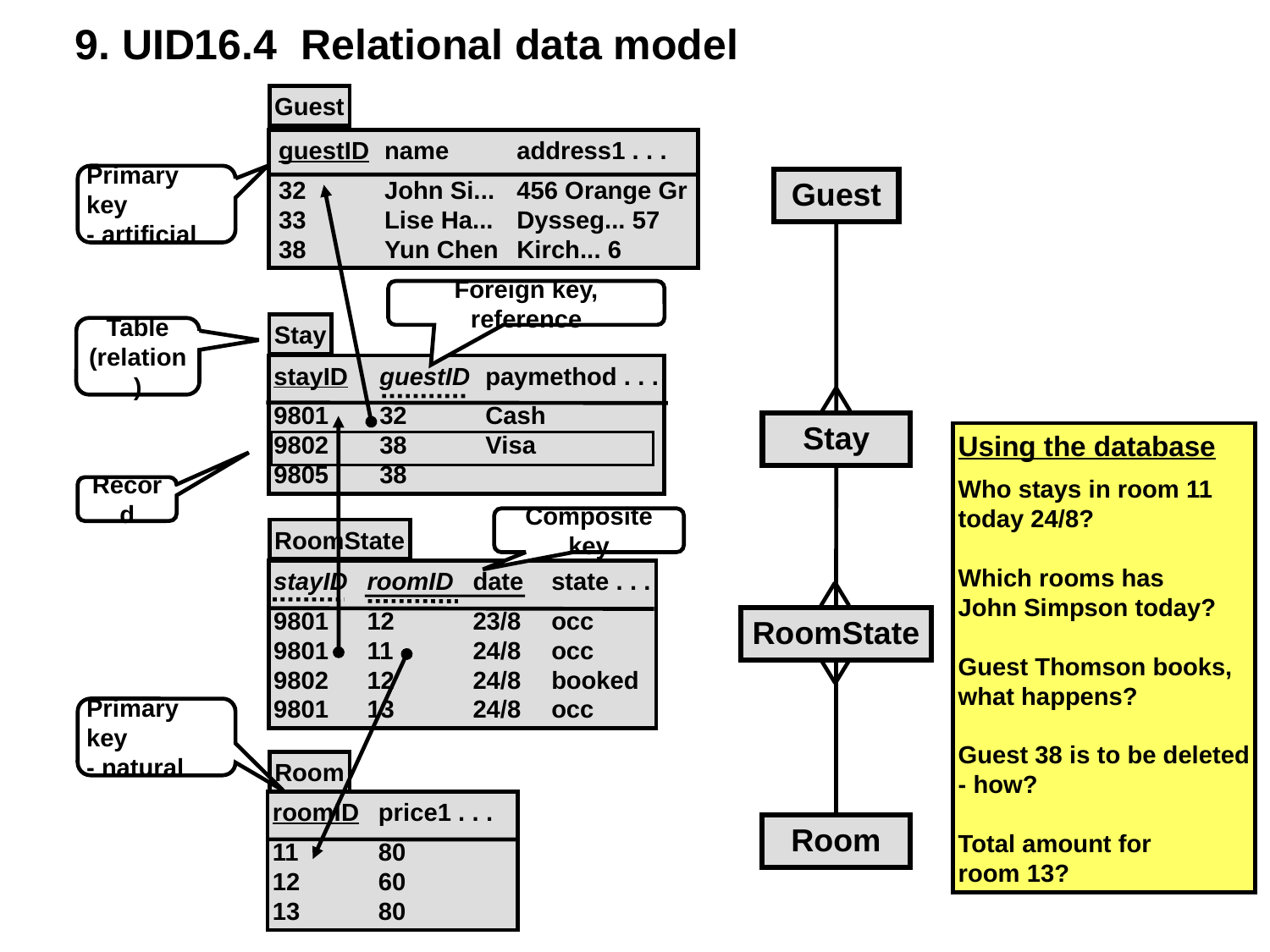

9. UID16.4  Relational data model
Guest
guestID	name	address1 . . .
32	John Si...	456 Orange Gr
33	Lise Ha...	Dysseg... 57
38	Yun Chen	Kirch... 6
Primary key
- artificial
Primary key
- natural
Guest

Foreign key, reference
Stay
Table
(relation)
stayID	guestID	paymethod . . .
9801	32	Cash
9802	38	Visa
9805	38

Stay

Using the database
Who stays in room 11
today 24/8?

Which rooms has
John Simpson today?

Guest Thomson books,
what happens?

Guest 38 is to be deleted
- how?

Total amount for
room 13?

Record
Composite key

RoomState
stayID	roomID	date	state . . .
9801	12	23/8	occ
9801	11	24/8	occ
9802	12	24/8	booked
9801	13	24/8	occ

RoomState

Room
roomID	price1 . . .
11	80
12	60
13	80
Room